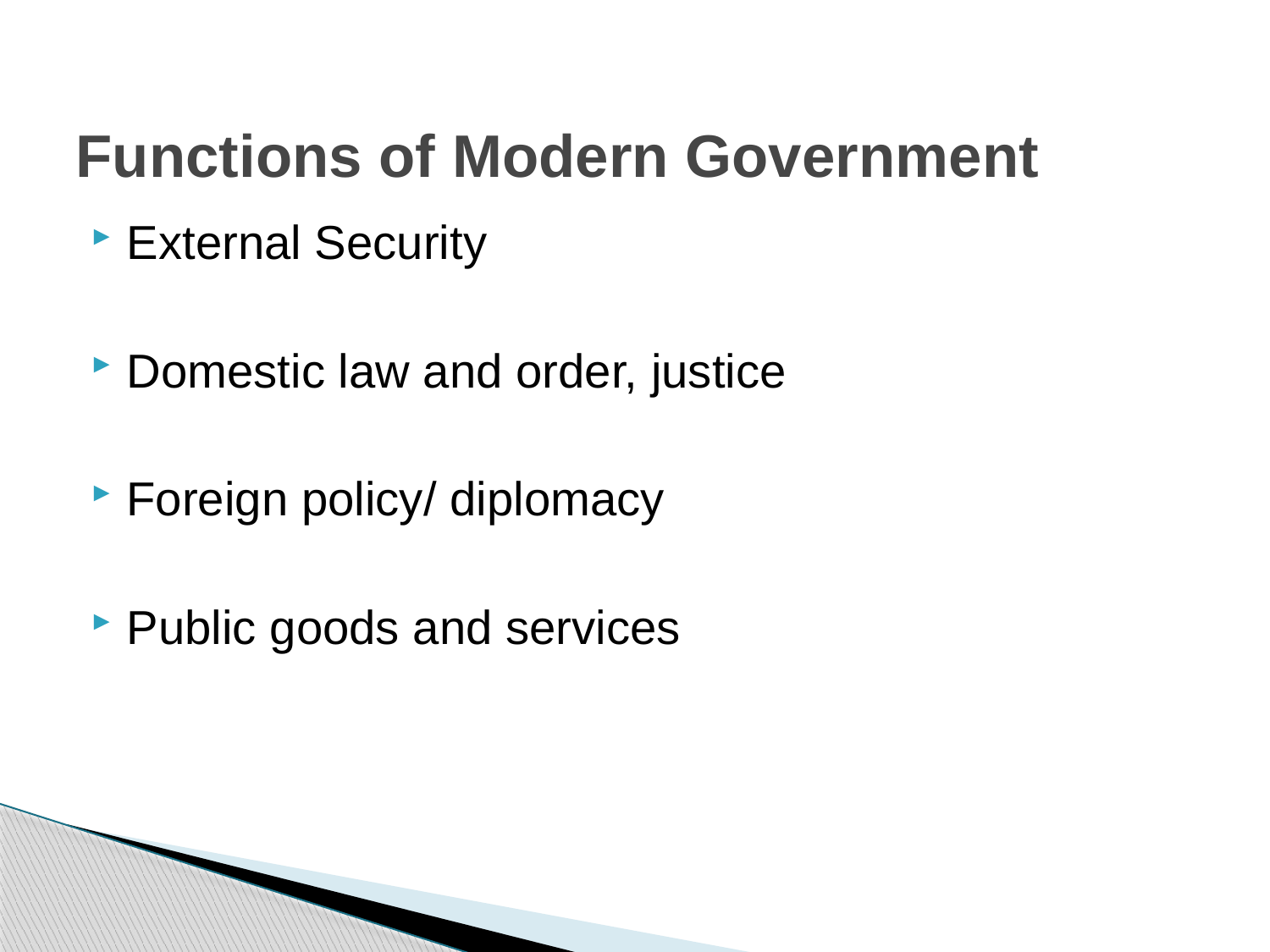

# Functions of Modern Government
External Security

Domestic law and order, justice

Foreign policy/ diplomacy

Public goods and services